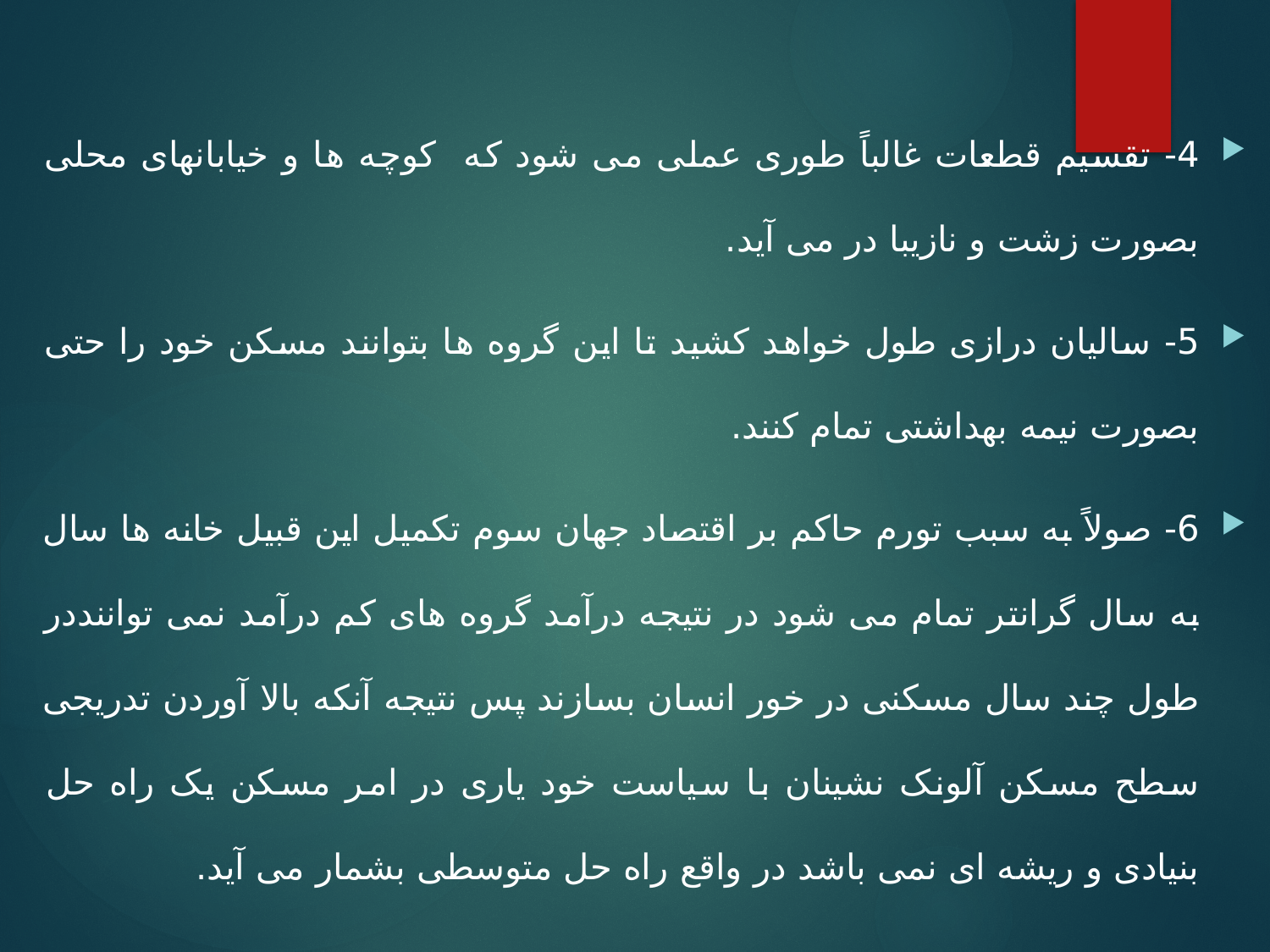

4- تقسیم قطعات غالباً طوری عملی می شود که  کوچه ها و خیابانهای محلی بصورت زشت و نازیبا در می آید.
5- سالیان درازی طول خواهد کشید تا این گروه ها بتوانند مسکن خود را حتی بصورت نیمه بهداشتی تمام کنند.
6- صولاً به سبب تورم حاکم بر اقتصاد جهان سوم تکمیل این قبیل خانه ها سال به سال گرانتر تمام می شود در نتیجه درآمد گروه های کم درآمد نمی تواننددر طول چند سال مسکنی در خور انسان بسازند پس نتیجه آنکه بالا آوردن تدریجی سطح مسکن آلونک نشینان با سیاست خود یاری در امر مسکن یک راه حل بنیادی و ریشه ای نمی باشد در واقع راه حل متوسطی بشمار می آید.